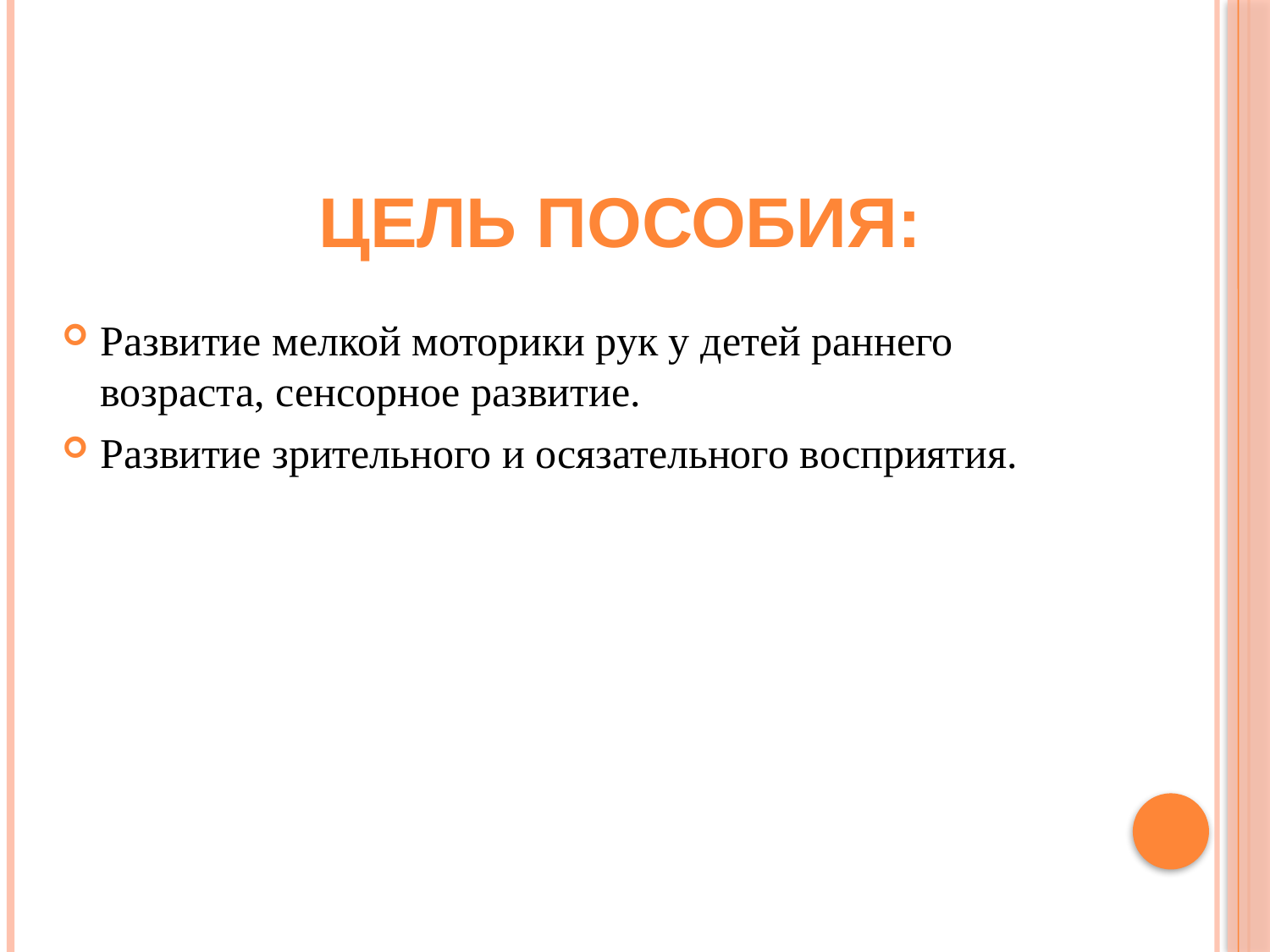

# Цель пособия:
Развитие мелкой моторики рук у детей раннего возраста, сенсорное развитие.
Развитие зрительного и осязательного восприятия.